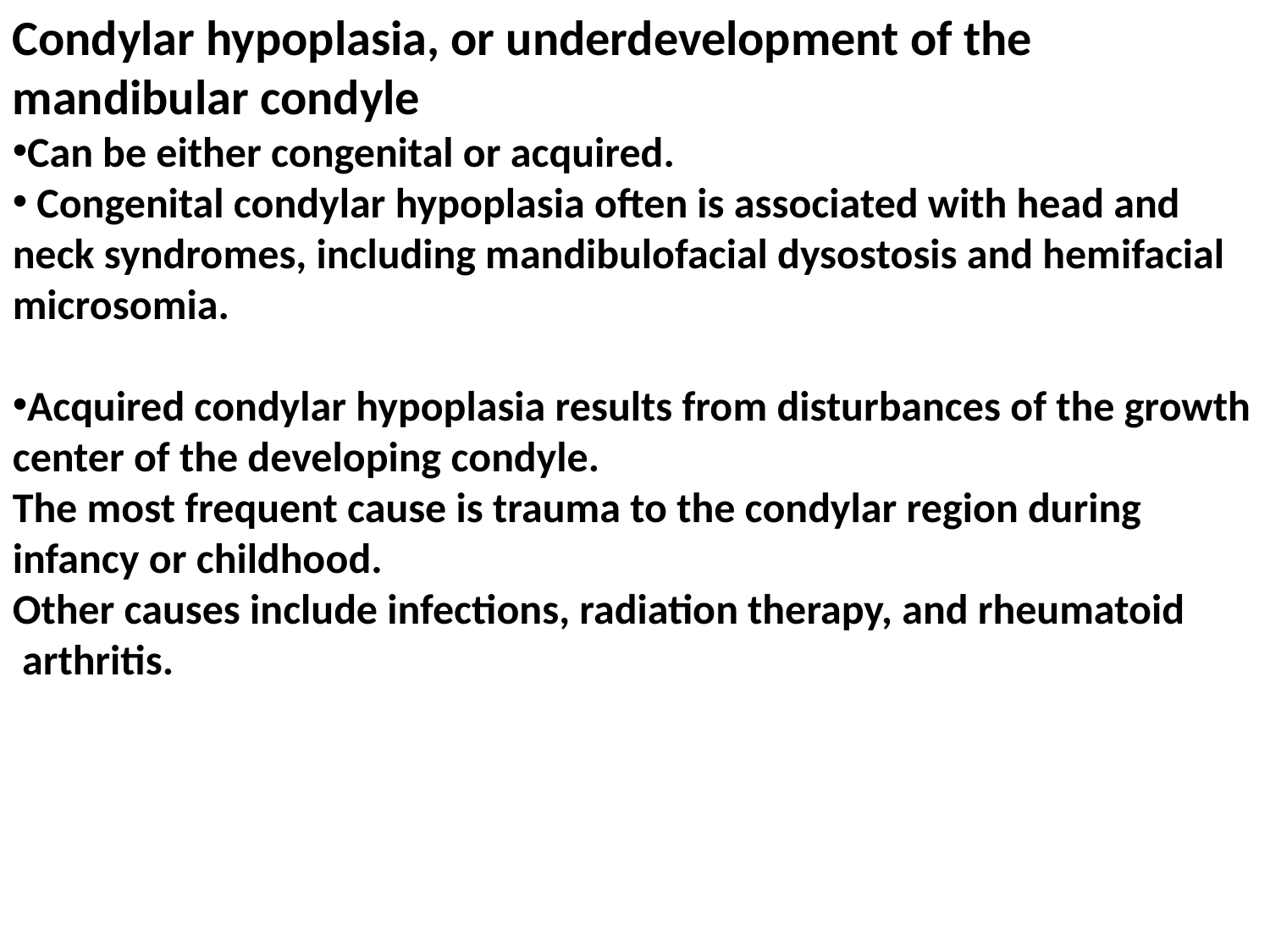

Condylar hypoplasia, or underdevelopment of the mandibular condyle
Can be either congenital or acquired.
 Congenital condylar hypoplasia often is associated with head and neck syndromes, including mandibulofacial dysostosis and hemifacial microsomia.

Acquired condylar hypoplasia results from disturbances of the growth center of the developing condyle.
The most frequent cause is trauma to the condylar region during infancy or childhood.
Other causes include infections, radiation therapy, and rheumatoid
 arthritis.